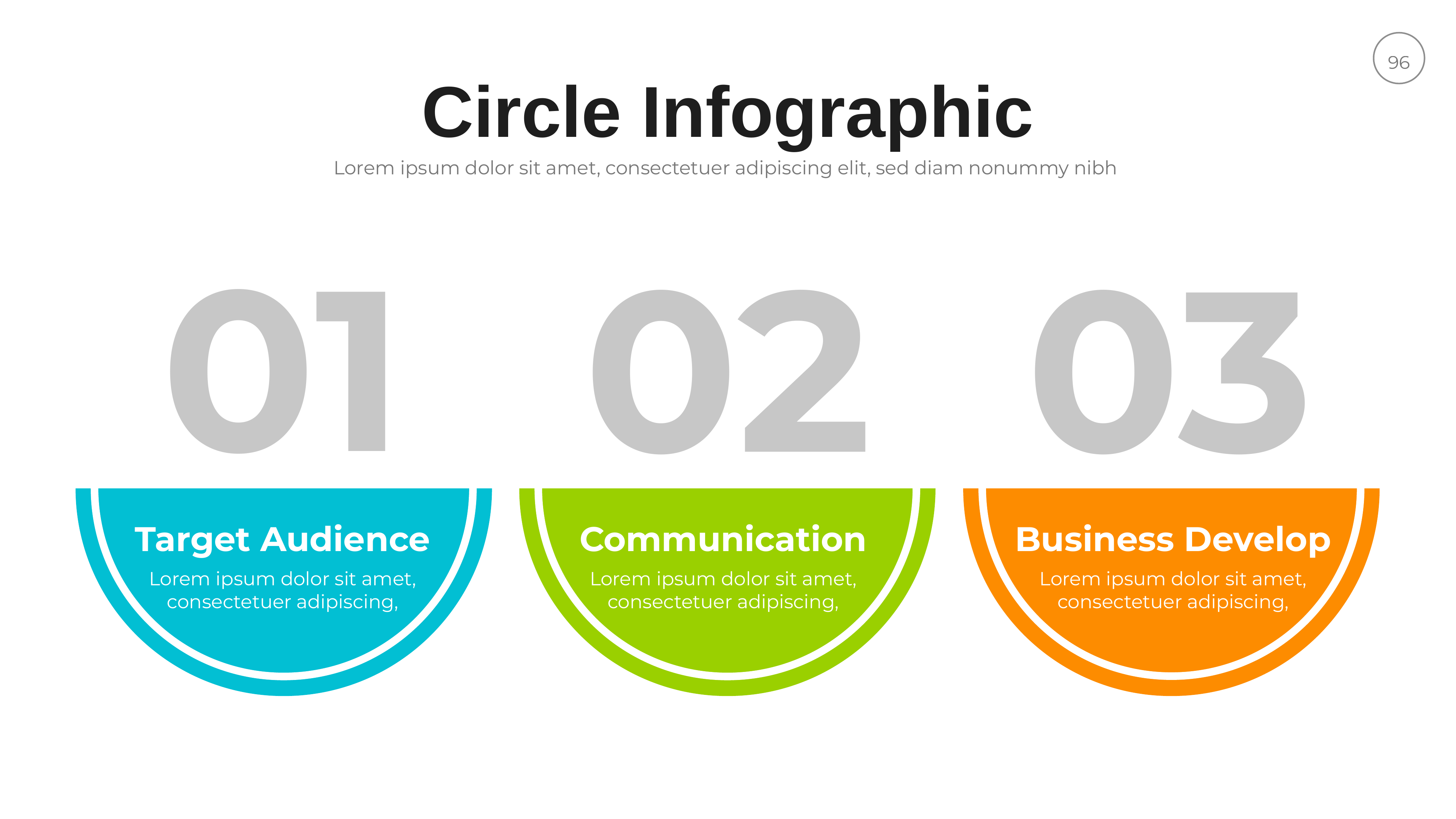

Circle Infographic
Lorem ipsum dolor sit amet, consectetuer adipiscing elit, sed diam nonummy nibh
01
02
03

Target Audience
Communication
Business Develop
Lorem ipsum dolor sit amet, consectetuer adipiscing,
Lorem ipsum dolor sit amet, consectetuer adipiscing,
Lorem ipsum dolor sit amet, consectetuer adipiscing,